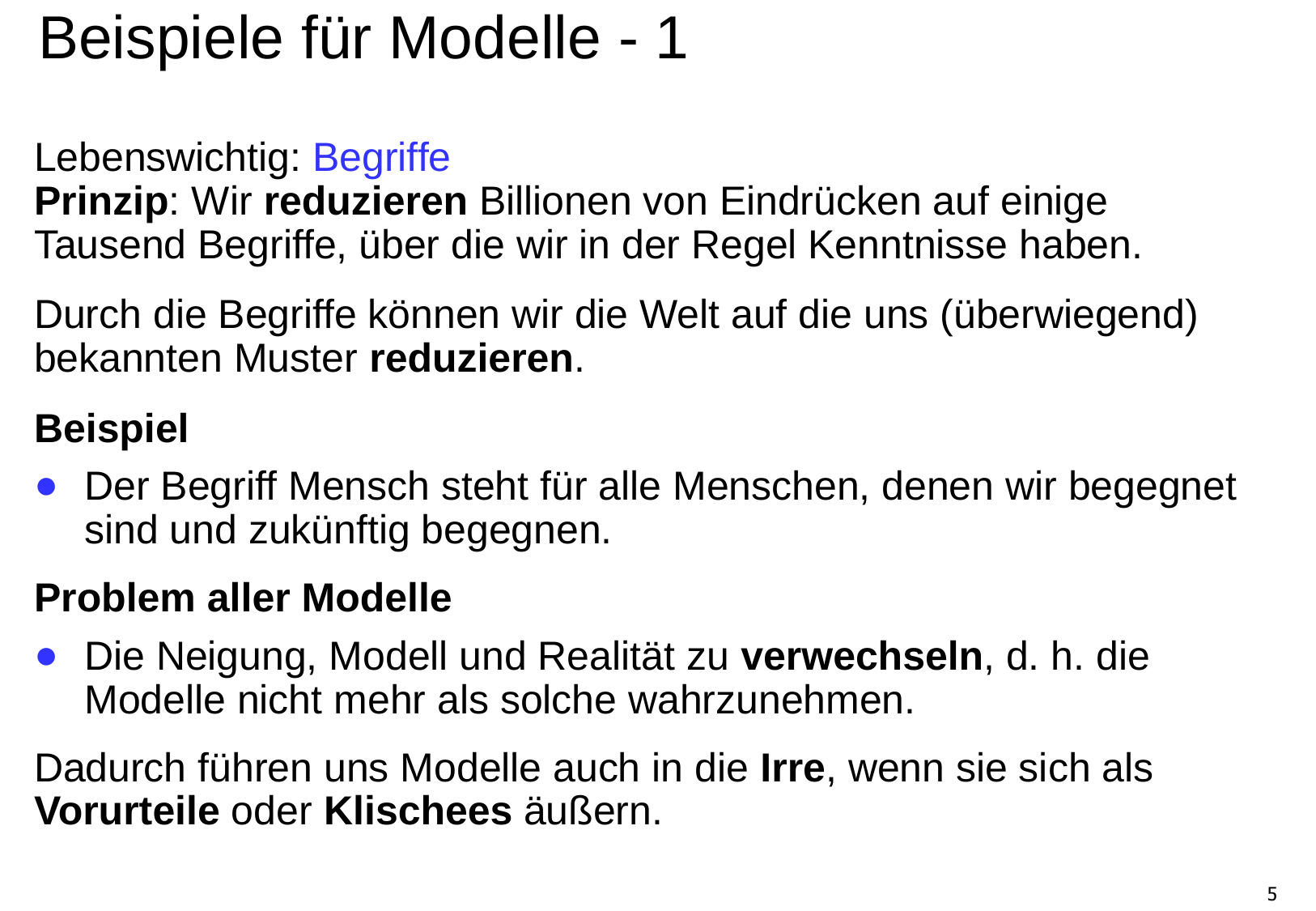

# Beispiele für Modelle - 1
Lebenswichtig: Begriffe
Prinzip: Wir reduzieren Billionen von Eindrücken auf einige Tausend Begriffe, über die wir in der Regel Kenntnisse haben.
Durch die Begriffe können wir die Welt auf die uns (überwiegend) bekannten Muster reduzieren.
Beispiel
Der Begriff Mensch steht für alle Menschen, denen wir begegnet sind und zukünftig begegnen.
Problem aller Modelle
Die Neigung, Modell und Realität zu verwechseln, d. h. die Modelle nicht mehr als solche wahrzunehmen.
Dadurch führen uns Modelle auch in die Irre, wenn sie sich als Vorurteile oder Klischees äußern.
5